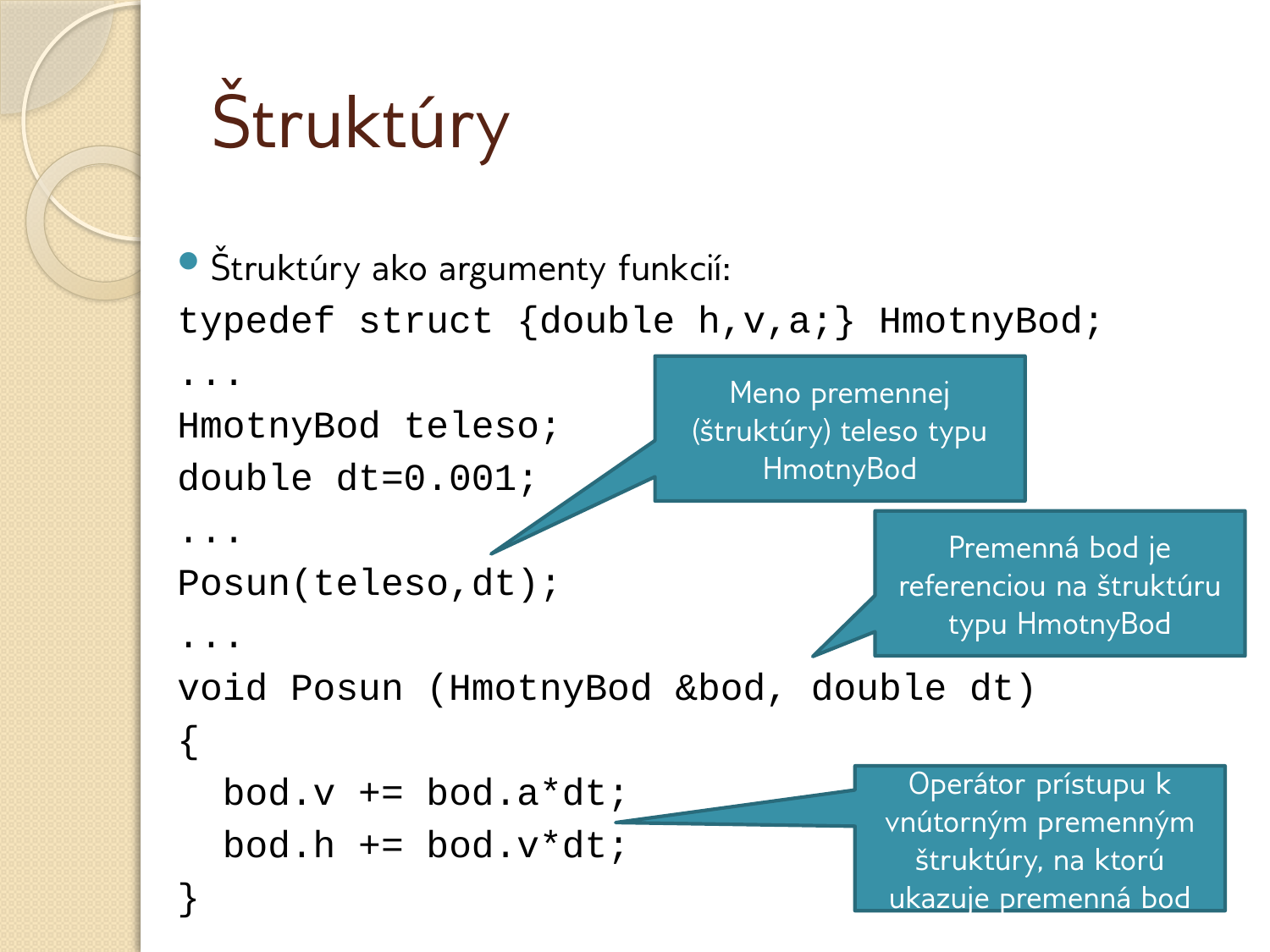

# Štruktúry
Štruktúry ako argumenty funkcií:
typedef struct {double h,v,a;} HmotnyBod;
...
HmotnyBod teleso;
double dt=0.001;
...
Posun(teleso,dt);
...
void Posun (HmotnyBod &bod, double dt)
{
  bod.v += bod.a*dt;
  bod.h += bod.v*dt;
}

Meno premennej (štruktúry) teleso typu HmotnyBod
Premenná bod je referenciou na štruktúru typu HmotnyBod
Operátor prístupu k vnútorným premenným štruktúry, na ktorú ukazuje premenná bod